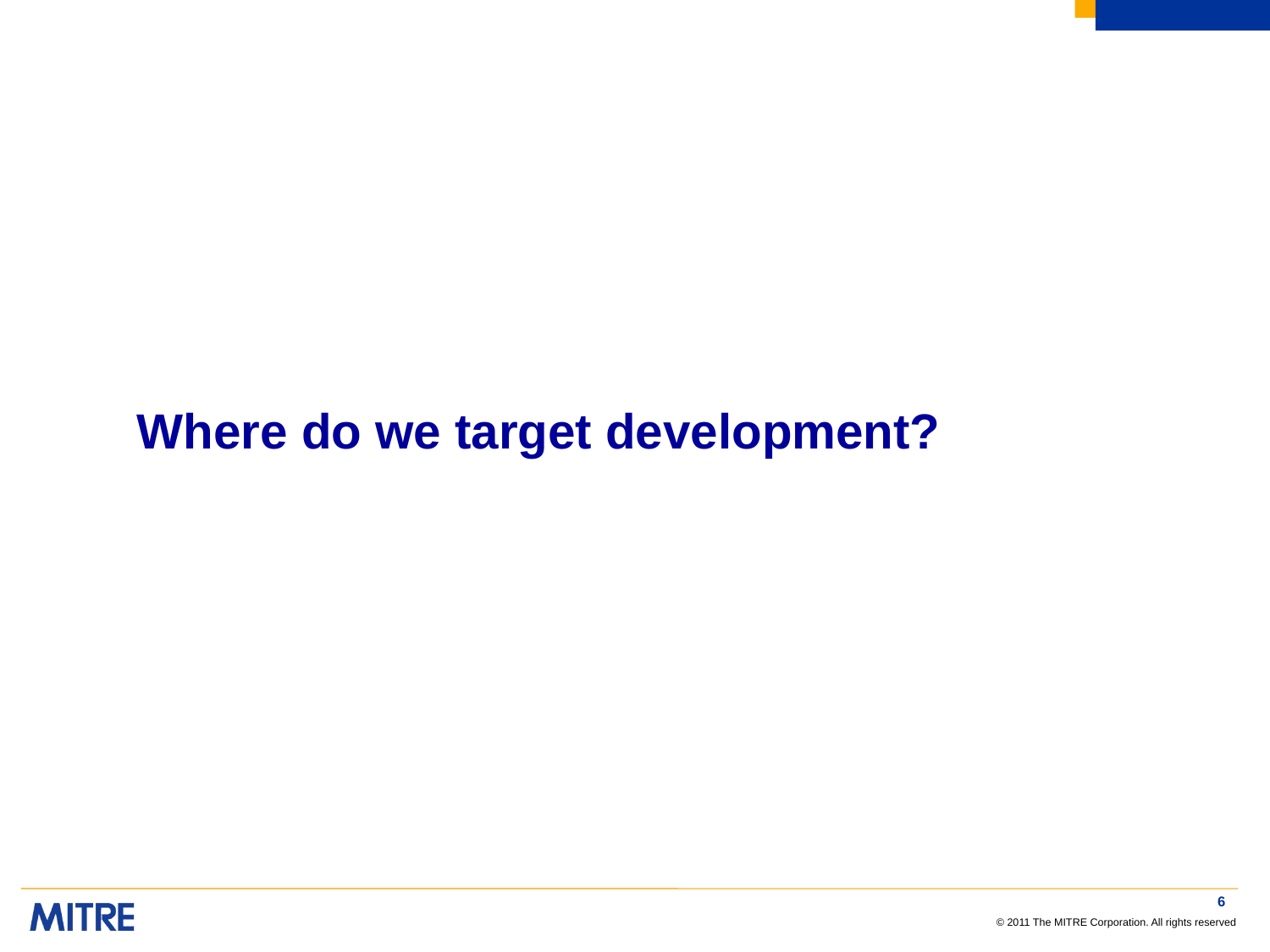

# Where do we target development?
6